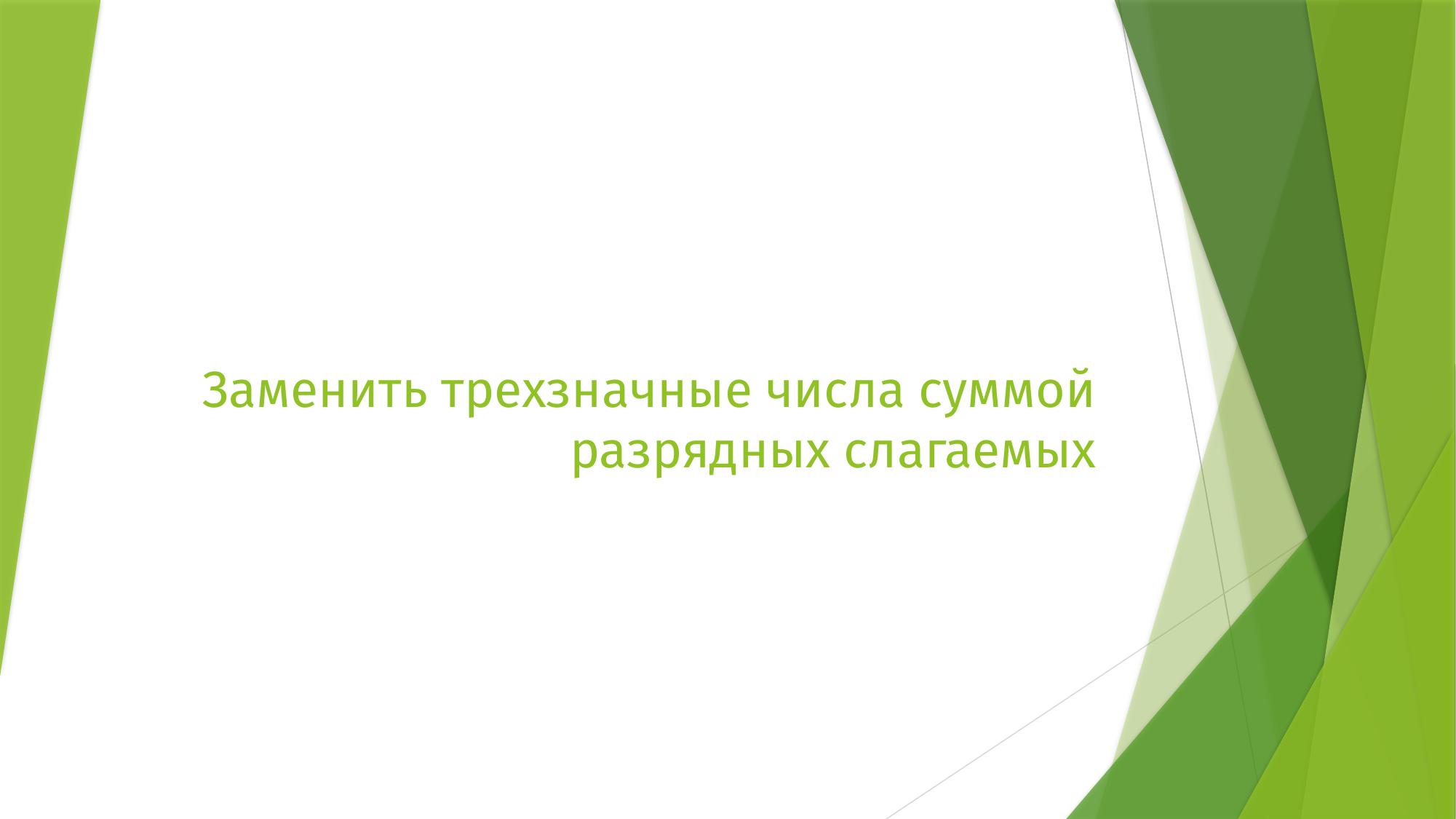

# Заменить трехзначные числа суммой разрядных слагаемых